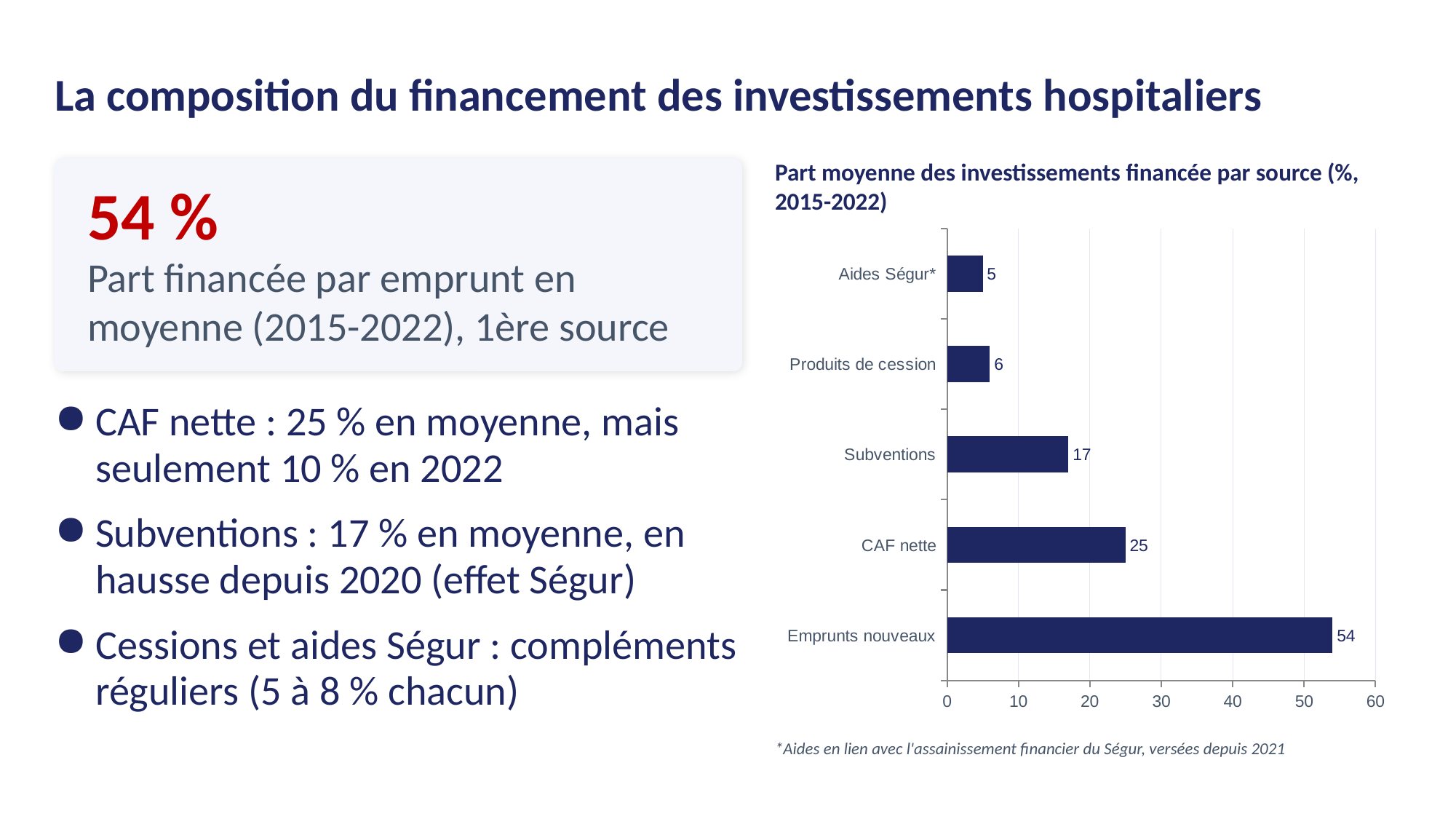

La composition du financement des investissements hospitaliers

Part moyenne des investissements financée par source (%, 2015-2022)
54 %

### Chart

| Category | Part moyenne |
|---|---|
| Emprunts nouveaux | 54.0 |
| CAF nette | 25.0 |
| Subventions | 17.0 |
| Produits de cession | 6.0 |
| Aides Ségur* | 5.0 |
Part financée par emprunt en moyenne (2015-2022), 1ère source
CAF nette : 25 % en moyenne, mais seulement 10 % en 2022
Subventions : 17 % en moyenne, en hausse depuis 2020 (effet Ségur)
Cessions et aides Ségur : compléments réguliers (5 à 8 % chacun)
*Aides en lien avec l'assainissement financier du Ségur, versées depuis 2021